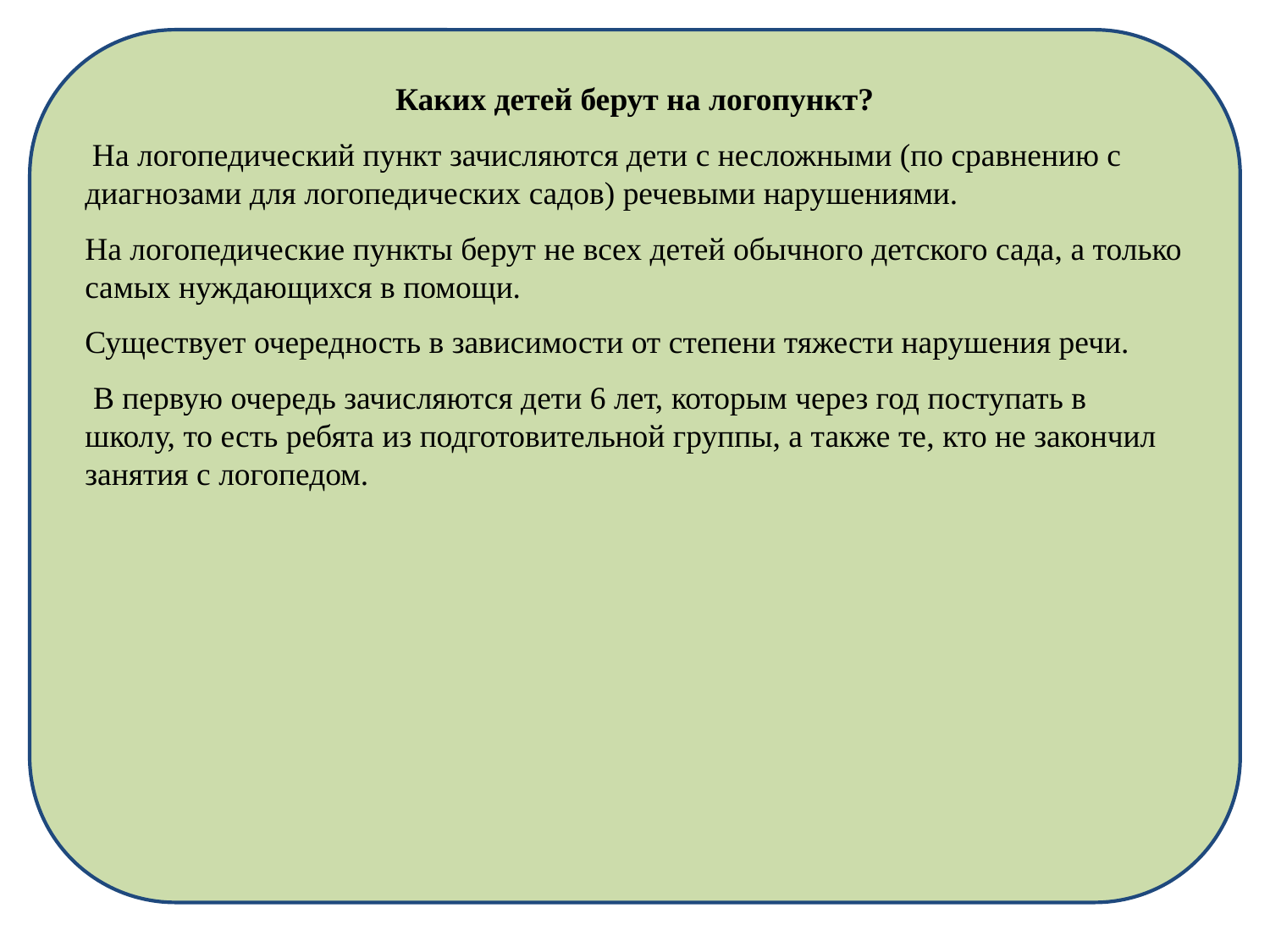

Каких детей берут на логопункт?
 На логопедический пункт зачисляются дети с несложными (по сравнению с диагнозами для логопедических садов) речевыми нарушениями.
На логопедические пункты берут не всех детей обычного детского сада, а только самых нуждающихся в помощи.
Существует очередность в зависимости от степени тяжести нарушения речи.
 В первую очередь зачисляются дети 6 лет, которым через год поступать в школу, то есть ребята из подготовительной группы, а также те, кто не закончил занятия с логопедом.